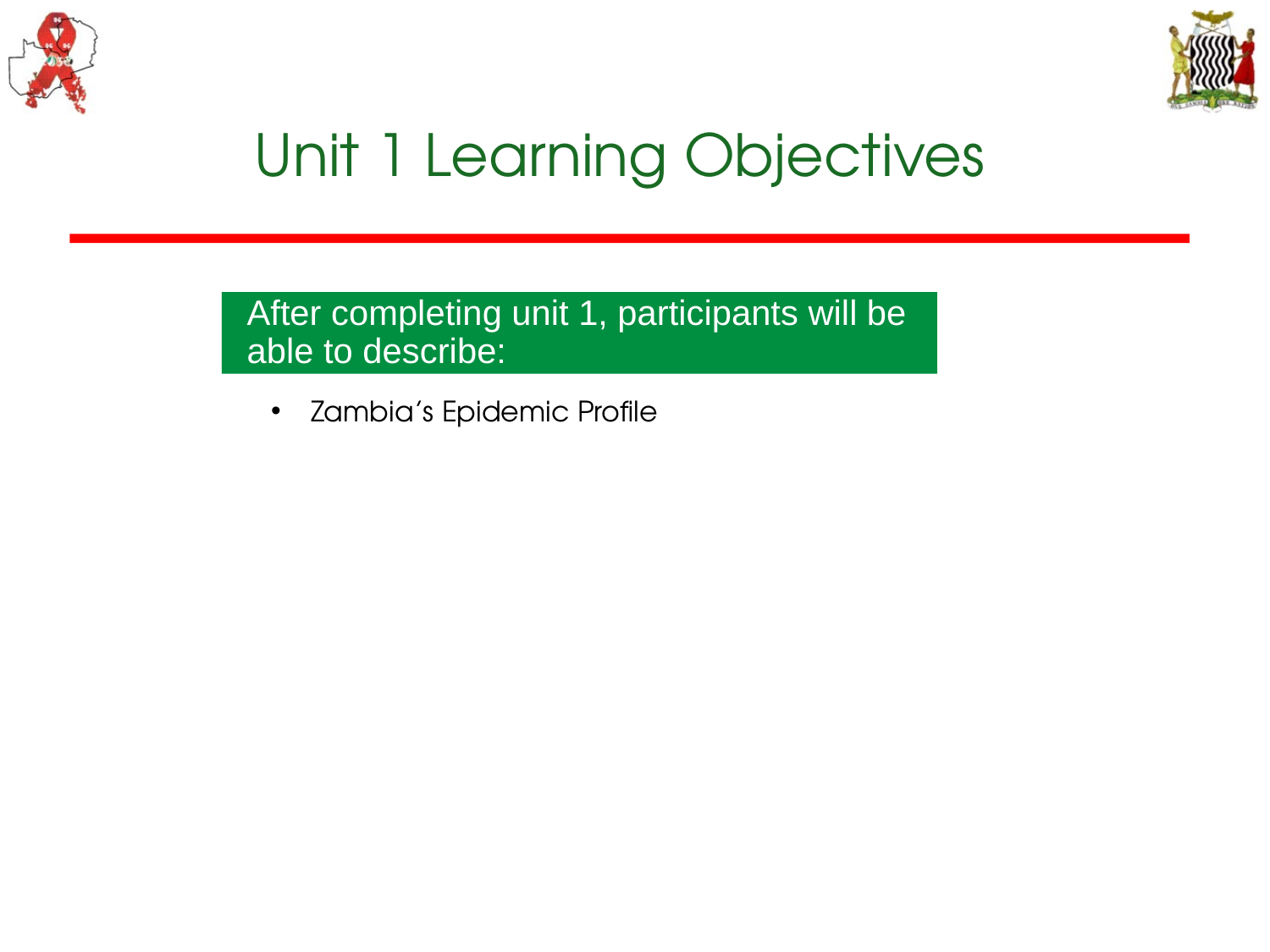

# Unit 1 Learning Objectives
After completing unit 1, participants will be able to describe:​

Zambia’s Epidemic Profile